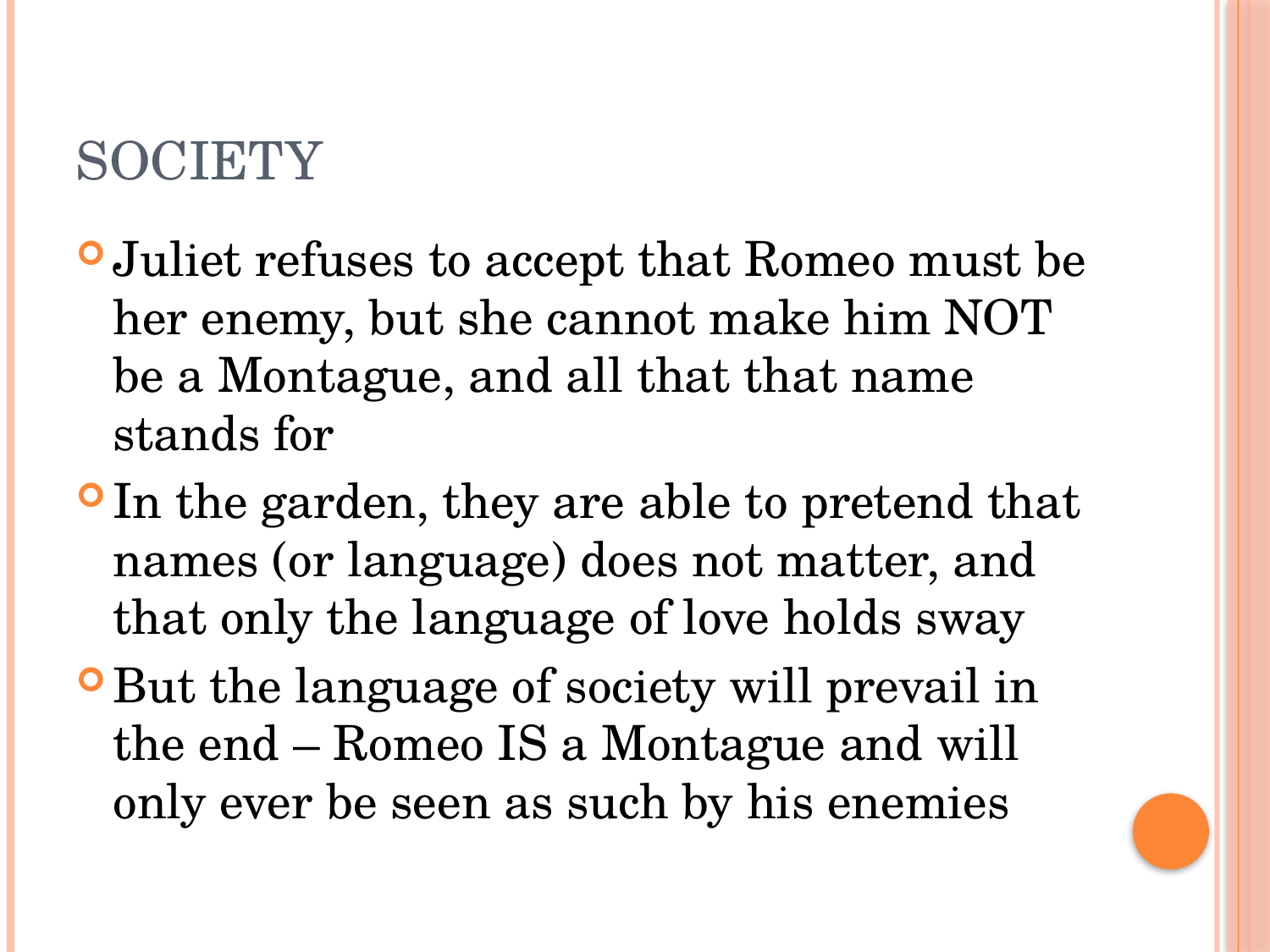

# Society
Juliet refuses to accept that Romeo must be her enemy, but she cannot make him NOT be a Montague, and all that that name stands for
In the garden, they are able to pretend that names (or language) does not matter, and that only the language of love holds sway
But the language of society will prevail in the end – Romeo IS a Montague and will only ever be seen as such by his enemies